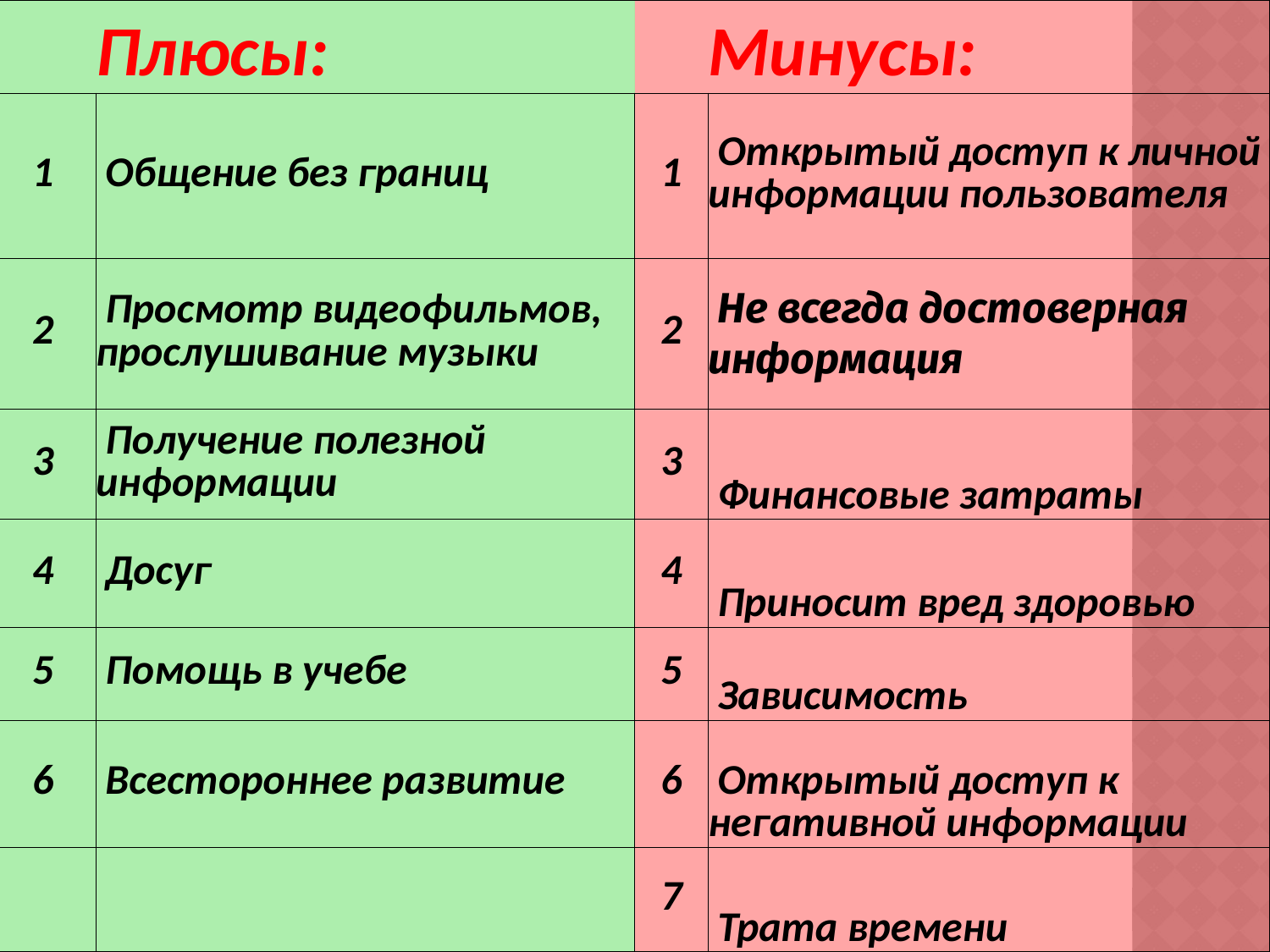

|  | Плюсы: |  | Минусы: |
| --- | --- | --- | --- |
| 1 | Общение без границ | 1 | Открытый доступ к личной информации пользователя |
| 2 | Просмотр видеофильмов, прослушивание музыки | 2 | Не всегда достоверная информация |
| 3 | Получение полезной информации | 3 | Финансовые затраты |
| 4 | Досуг | 4 | Приносит вред здоровью |
| 5 | Помощь в учебе | 5 | Зависимость |
| 6 | Всестороннее развитие | 6 | Открытый доступ к негативной информации |
|  |  | 7 | Трата времени |